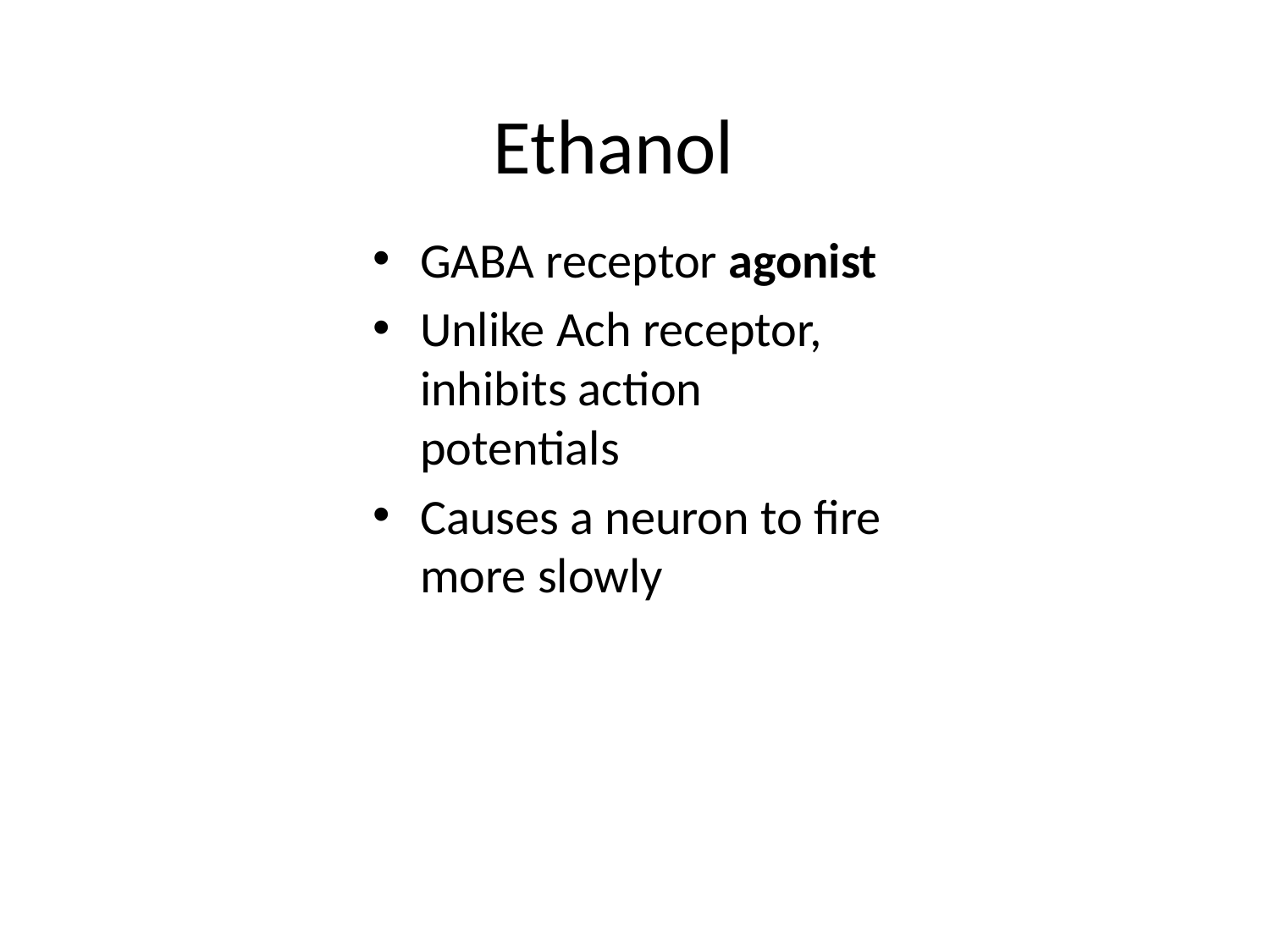

# Ethanol
GABA receptor agonist
Unlike Ach receptor, inhibits action potentials
Causes a neuron to fire more slowly